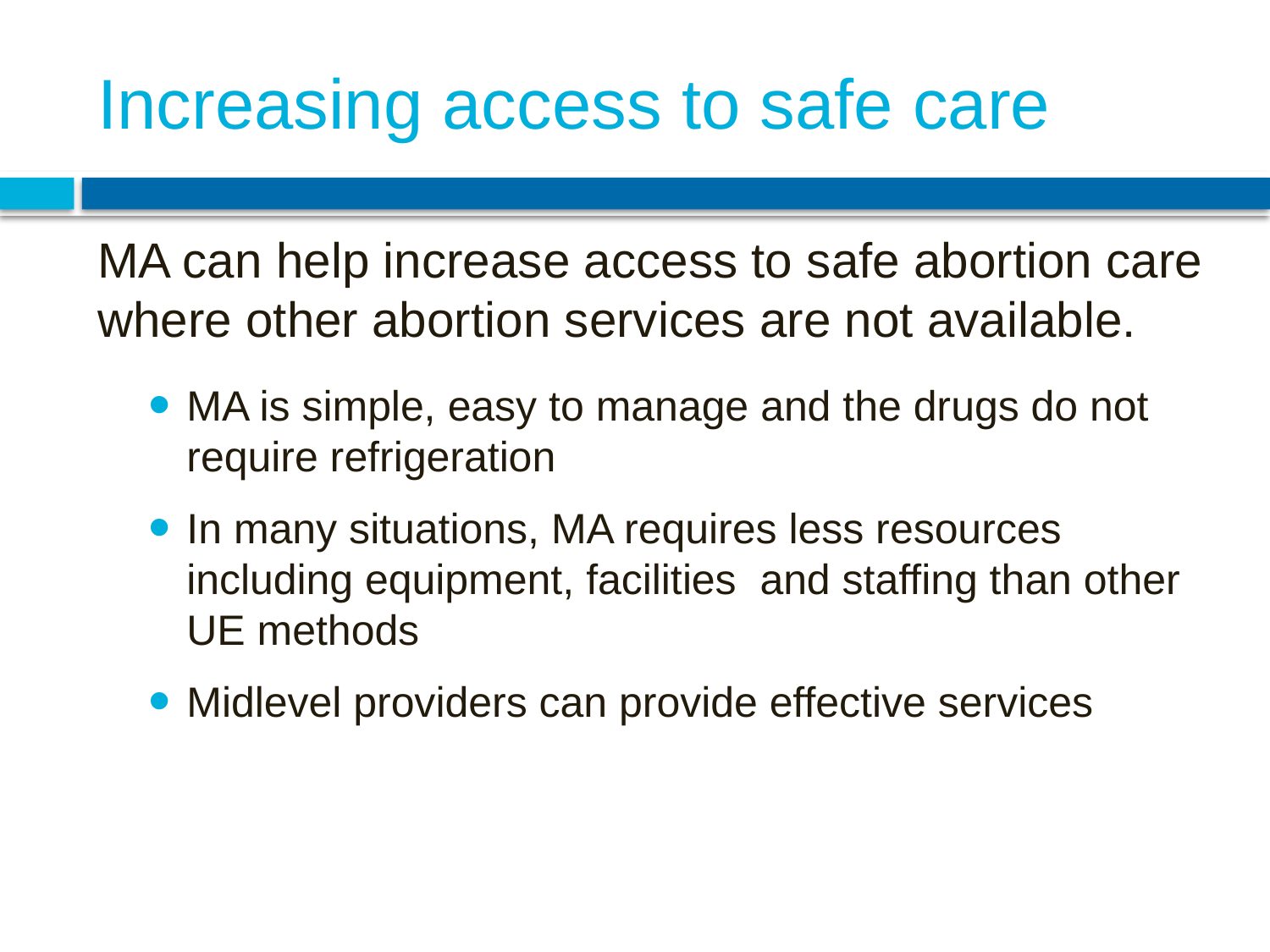

# Increasing access to safe care
MA can help increase access to safe abortion care where other abortion services are not available.
MA is simple, easy to manage and the drugs do not require refrigeration
In many situations, MA requires less resources including equipment, facilities  and staffing than other UE methods
Midlevel providers can provide effective services